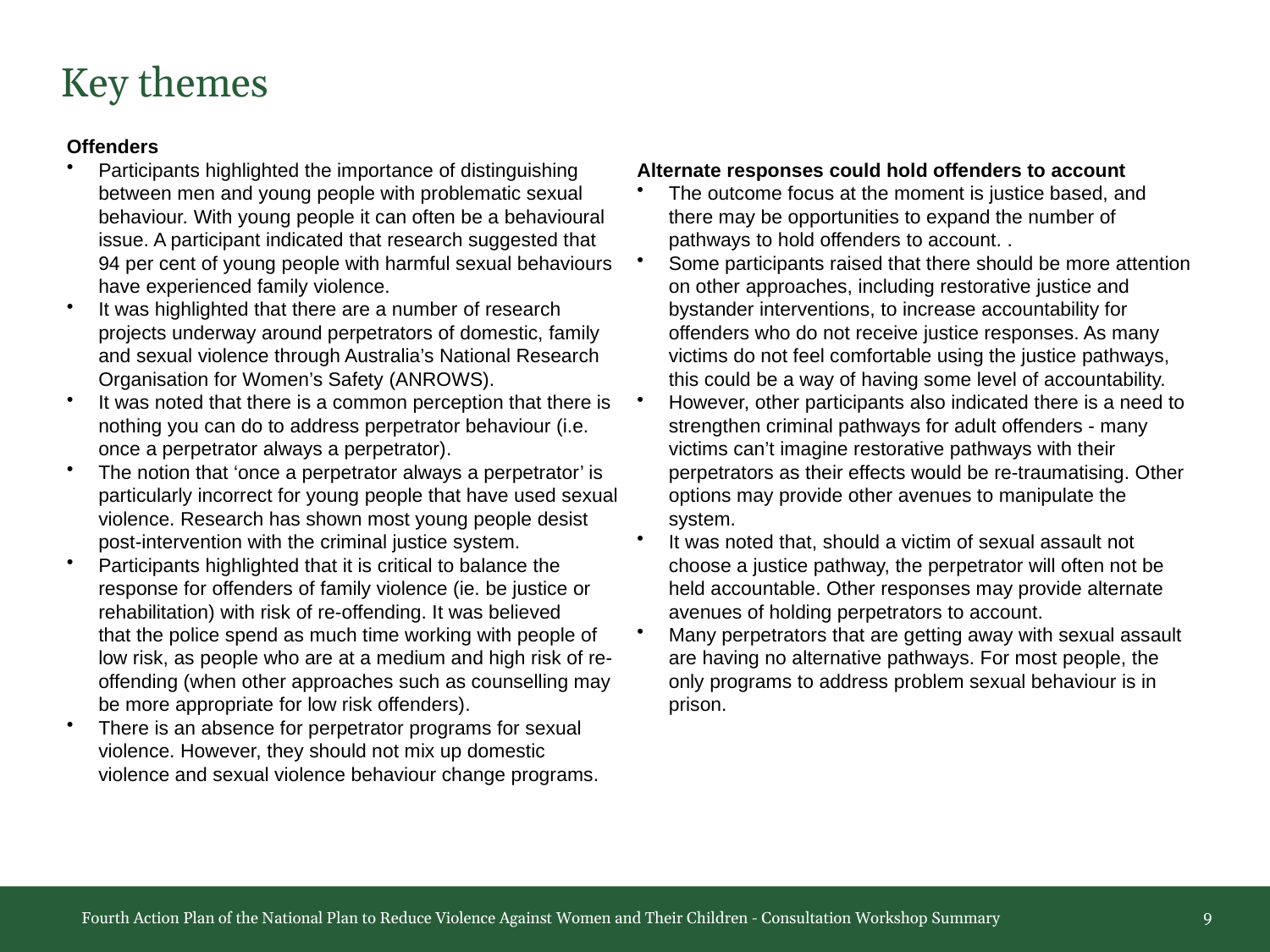

# Key themes
Offenders
Participants highlighted the importance of distinguishing between men and young people with problematic sexual behaviour. With young people it can often be a behavioural issue. A participant indicated that research suggested that 94 per cent of young people with harmful sexual behaviours have experienced family violence.
It was highlighted that there are a number of research projects underway around perpetrators of domestic, family and sexual violence through Australia’s National Research Organisation for Women’s Safety (ANROWS).
It was noted that there is a common perception that there is nothing you can do to address perpetrator behaviour (i.e. once a perpetrator always a perpetrator).
The notion that ‘once a perpetrator always a perpetrator’ is particularly incorrect for young people that have used sexual violence. Research has shown most young people desist post-intervention with the criminal justice system.
Participants highlighted that it is critical to balance the response for offenders of family violence (ie. be justice or rehabilitation) with risk of re-offending. It was believed that the police spend as much time working with people of low risk, as people who are at a medium and high risk of re-offending (when other approaches such as counselling may be more appropriate for low risk offenders).
There is an absence for perpetrator programs for sexual violence. However, they should not mix up domestic violence and sexual violence behaviour change programs.

Alternate responses could hold offenders to account
The outcome focus at the moment is justice based, and there may be opportunities to expand the number of pathways to hold offenders to account. .
Some participants raised that there should be more attention on other approaches, including restorative justice and bystander interventions, to increase accountability for offenders who do not receive justice responses. As many victims do not feel comfortable using the justice pathways, this could be a way of having some level of accountability.
However, other participants also indicated there is a need to strengthen criminal pathways for adult offenders - many victims can’t imagine restorative pathways with their perpetrators as their effects would be re-traumatising. Other options may provide other avenues to manipulate the system.
It was noted that, should a victim of sexual assault not choose a justice pathway, the perpetrator will often not be held accountable. Other responses may provide alternate avenues of holding perpetrators to account.
Many perpetrators that are getting away with sexual assault are having no alternative pathways. For most people, the only programs to address problem sexual behaviour is in prison.
Fourth Action Plan of the National Plan to Reduce Violence Against Women and Their Children - Consultation Workshop Summary
9